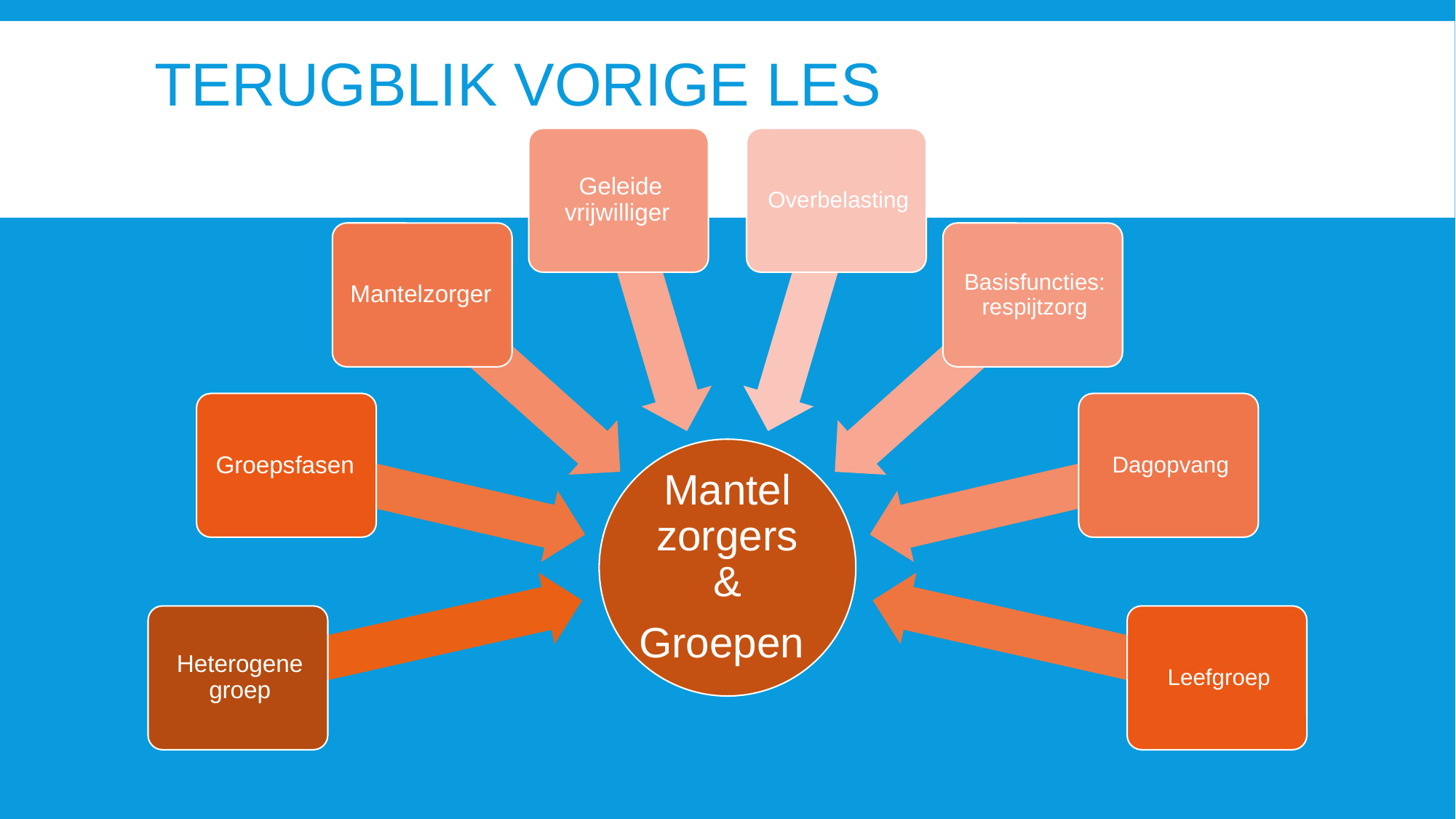

# Terugblik vorige les
Mantel zorgers &
Groepen
Heterogene groep
Groepsfasen
Mantelzorger
Geleide vrijwilliger
Overbelasting
Basisfuncties: respijtzorg
Dagopvang
Leefgroep